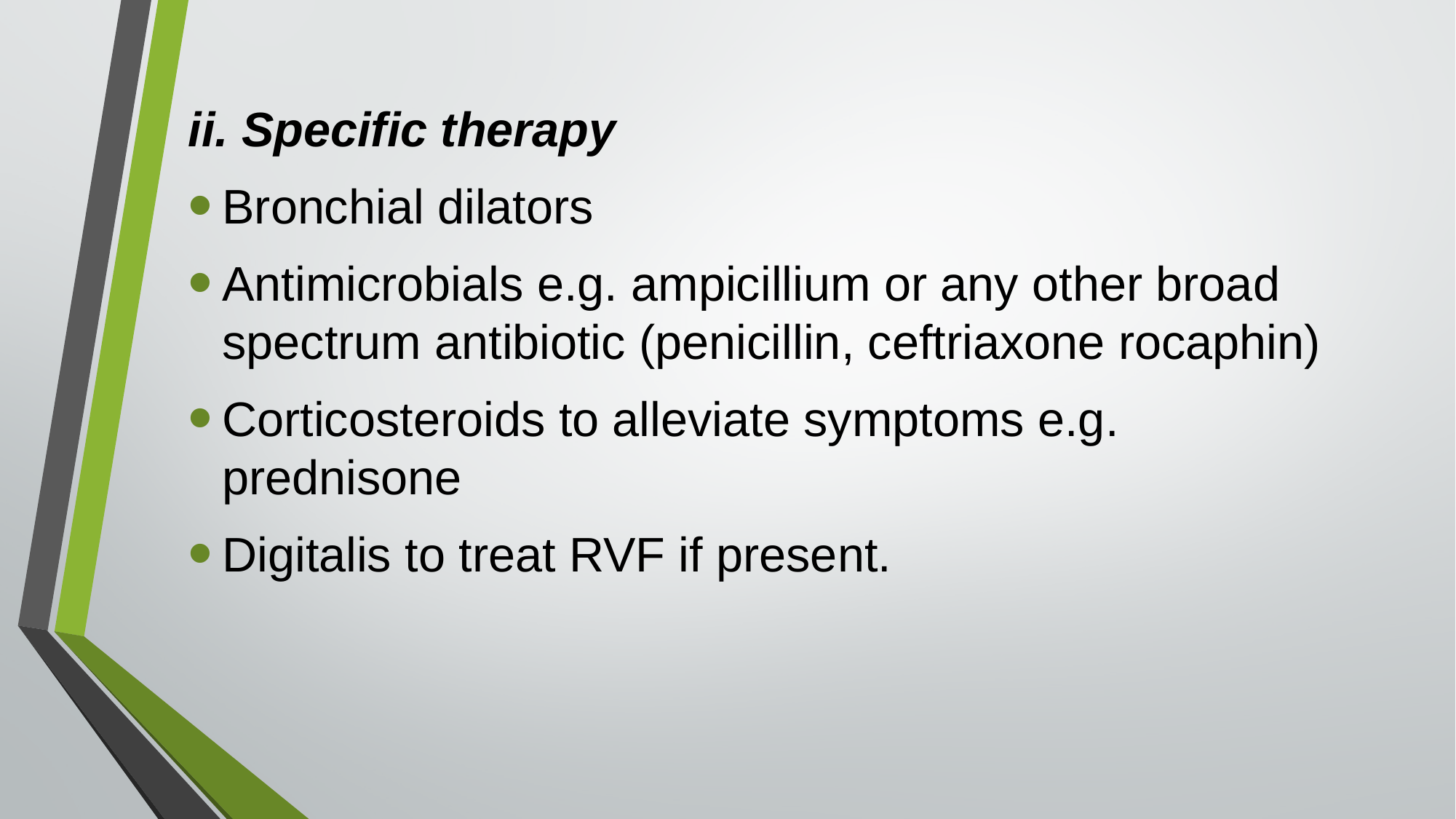

ii. Specific therapy
Bronchial dilators
Antimicrobials e.g. ampicillium or any other broad spectrum antibiotic (penicillin, ceftriaxone rocaphin)
Corticosteroids to alleviate symptoms e.g. prednisone
Digitalis to treat RVF if present.